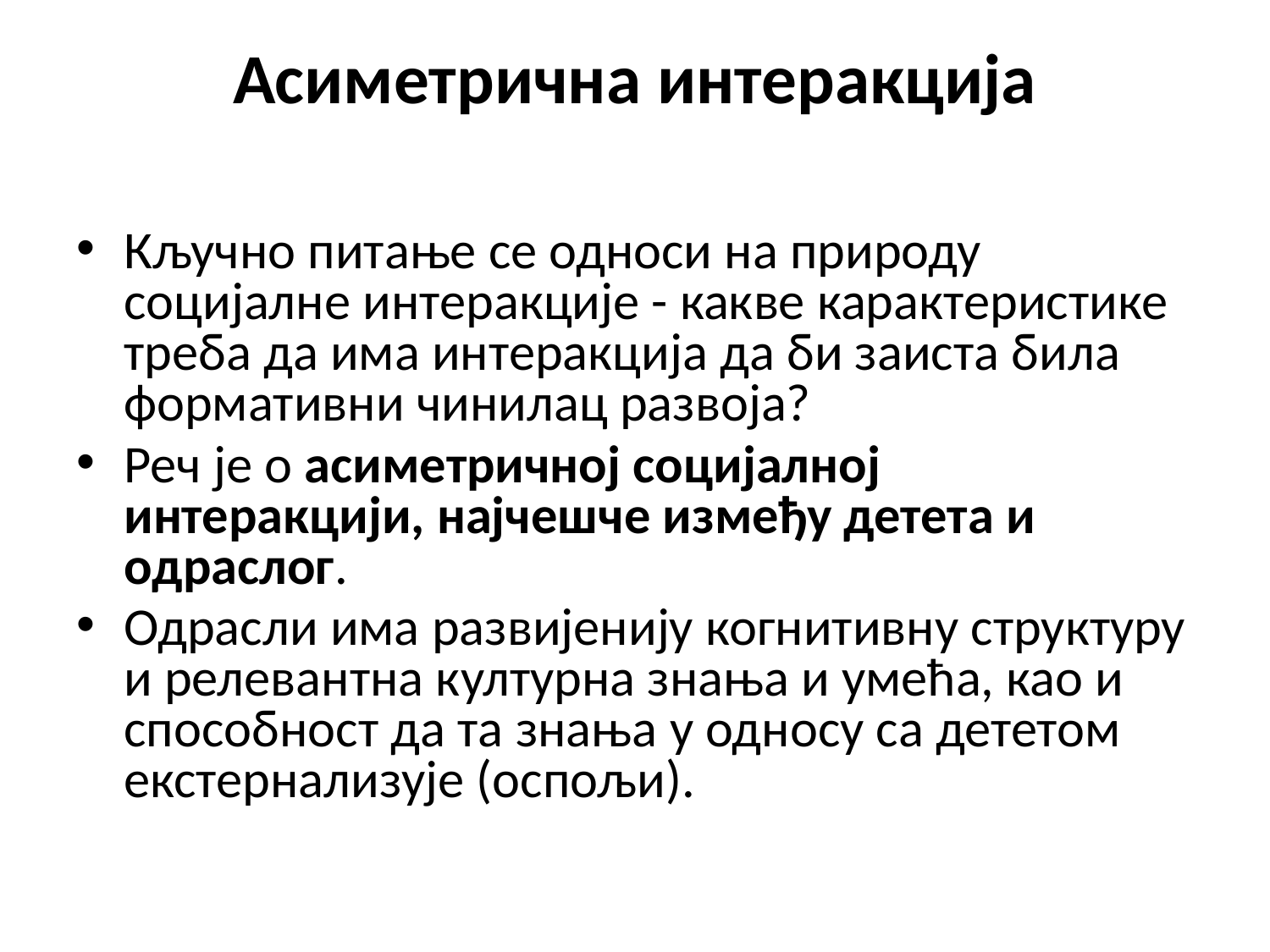

# Асиметрична интеракција
Кључно питање се односи на природу социјалне интеракције - какве карактеристике треба да има интеракција да би заиста била формативни чинилац развоја?
Реч је о асиметричној социјалној интеракцији, најчешче између детета и одраслог.
Одрасли има развијенију когнитивну структуру и релевантна културна знања и умећа, као и способност да та знања у односу са дететом екстернализује (оспољи).